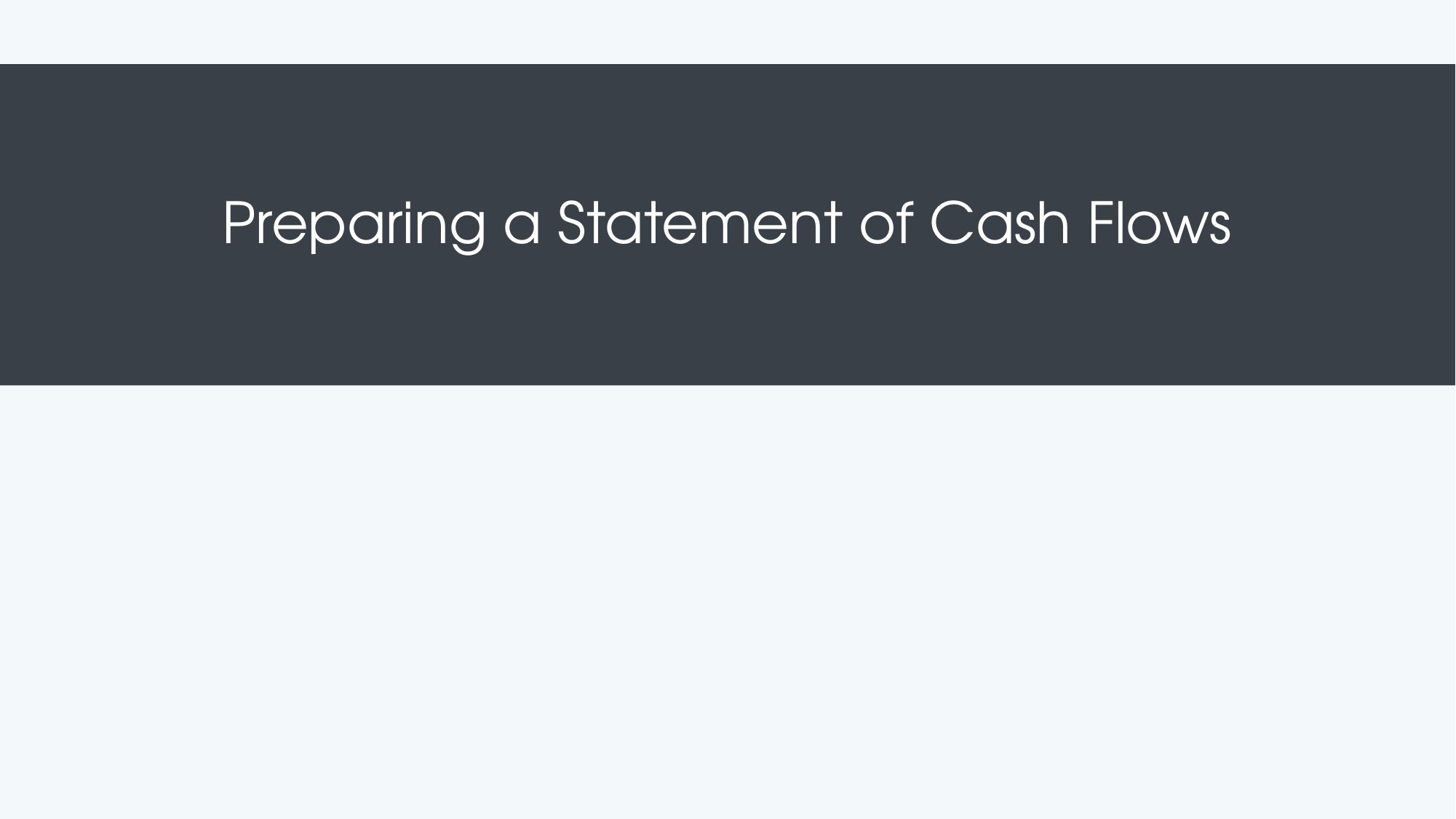

# Preparing a Statement of Cash Flows